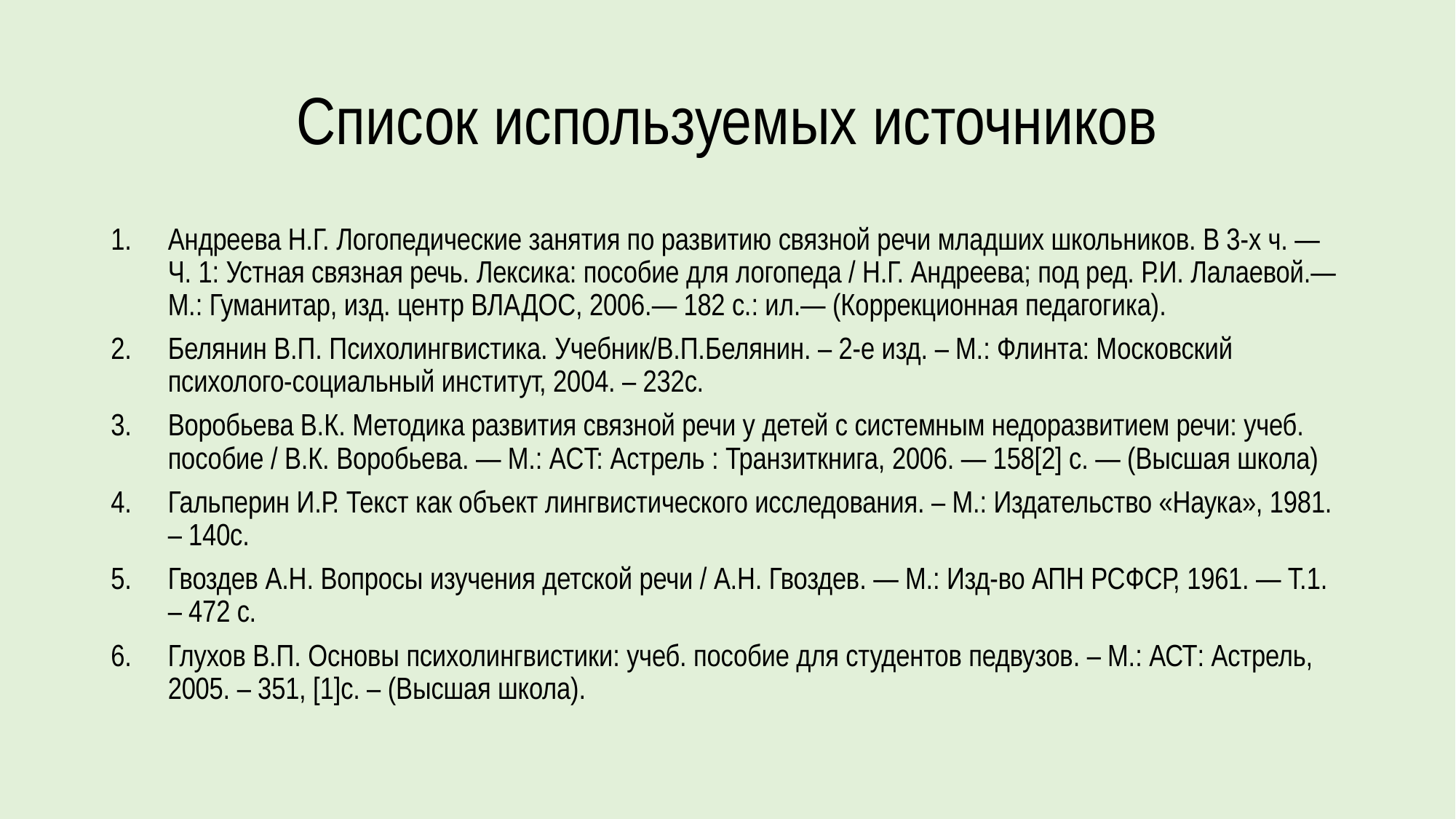

# Список используемых источников
Андреева Н.Г. Логопедические занятия по развитию связной речи младших школьников. В 3-х ч. — Ч. 1: Устная связная речь. Лексика: пособие для логопеда / Н.Г. Андреева; под ред. Р.И. Лалаевой.— М.: Гуманитар, изд. центр ВЛАДОС, 2006.— 182 с.: ил.— (Коррекционная педагогика).
Белянин В.П. Психолингвистика. Учебник/В.П.Белянин. – 2-е изд. – М.: Флинта: Московский психолого-социальный институт, 2004. – 232с.
Воробьева В.К. Методика развития связной речи у детей с системным недоразвитием речи: учеб. пособие / В.К. Воробьева. — М.: ACT: Астрель : Транзиткнига, 2006. — 158[2] с. — (Высшая школа)
Гальперин И.Р. Текст как объект лингвистического исследования. – М.: Издательство «Наука», 1981. – 140с.
Гвоздев А.Н. Вопросы изучения детской речи / А.Н. Гвоздев. — М.: Изд-во АПН РСФСР, 1961. — Т.1. – 472 с.
Глухов В.П. Основы психолингвистики: учеб. пособие для студентов педвузов. – М.: АСТ: Астрель, 2005. – 351, [1]с. – (Высшая школа).